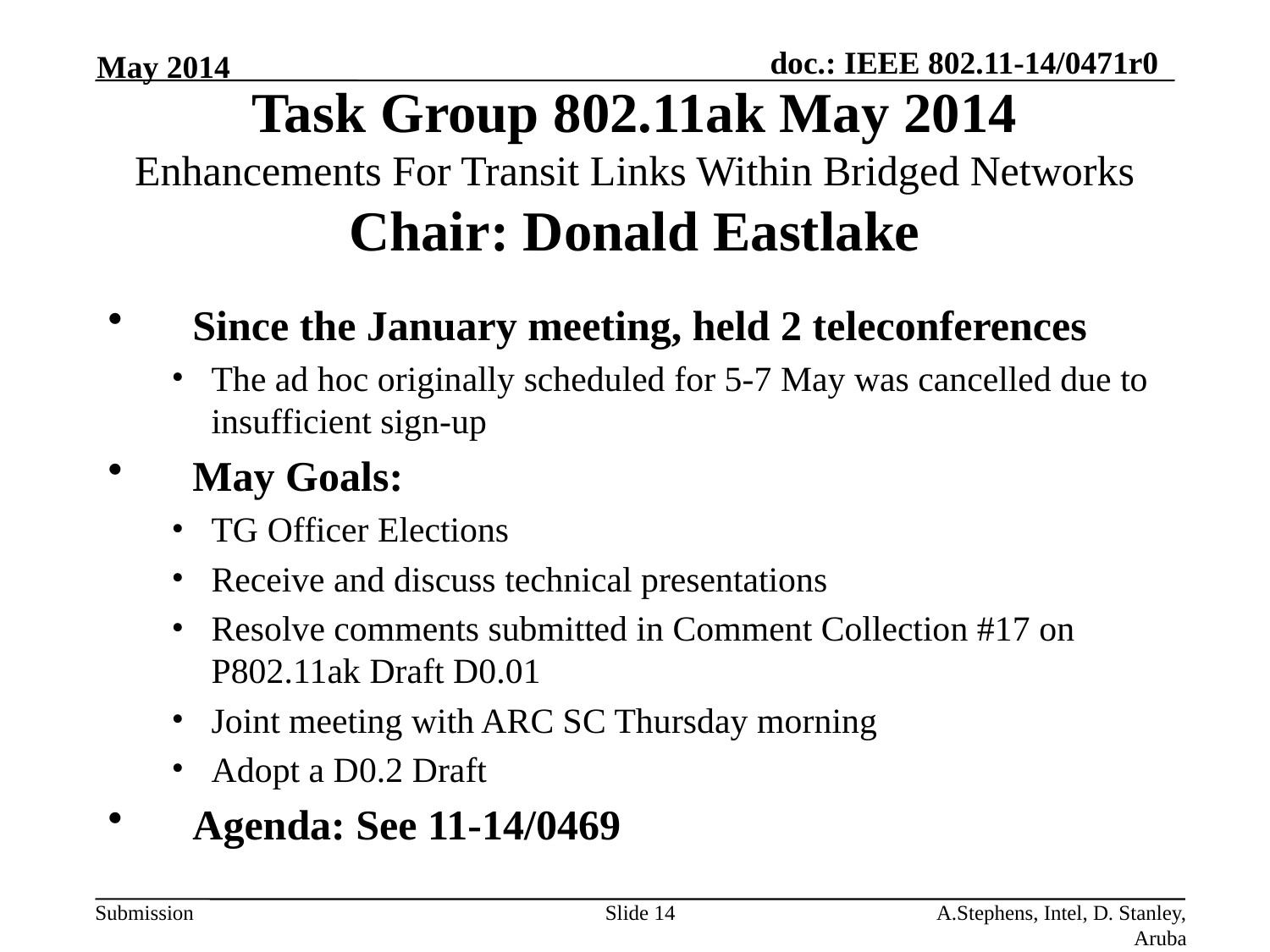

May 2014
# Task Group 802.11ak May 2014 Enhancements For Transit Links Within Bridged Networks Chair: Donald Eastlake

Since the January meeting, held 2 teleconferences
The ad hoc originally scheduled for 5-7 May was cancelled due to insufficient sign-up
May Goals:
TG Officer Elections
Receive and discuss technical presentations
Resolve comments submitted in Comment Collection #17 on P802.11ak Draft D0.01
Joint meeting with ARC SC Thursday morning
Adopt a D0.2 Draft
Agenda: See 11-14/0469

Slide 14
A.Stephens, Intel, D. Stanley, Aruba